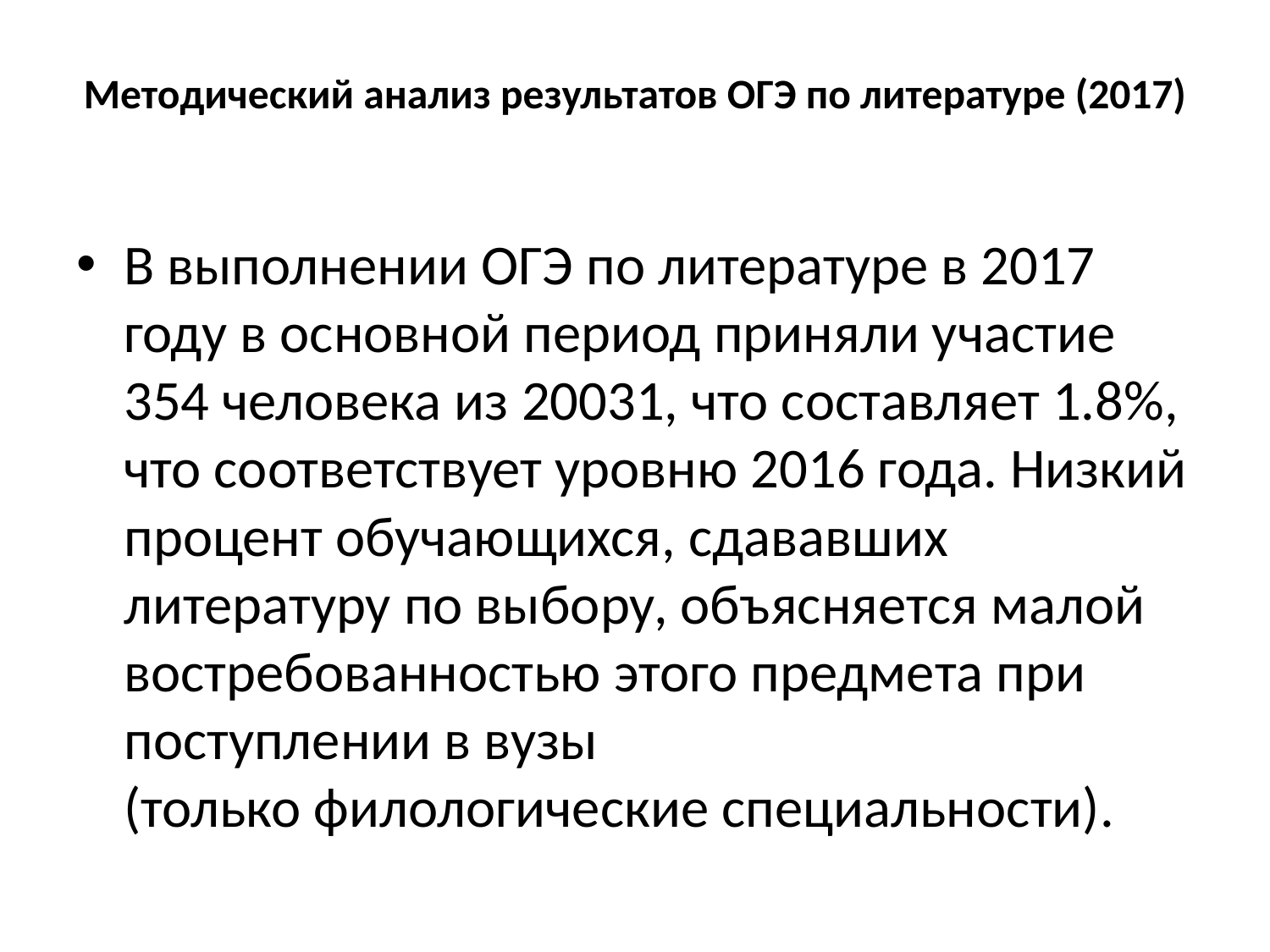

# Методический анализ результатов ОГЭ по литературе (2017)
В выполнении ОГЭ по литературе в 2017 году в основной период приняли участие 354 человека из 20031, что составляет 1.8%, что соответствует уровню 2016 года. Низкий процент обучающихся, сдававших литературу по выбору, объясняется малой востребованностью этого предмета при поступлении в вузы                                       (только филологические специальности).